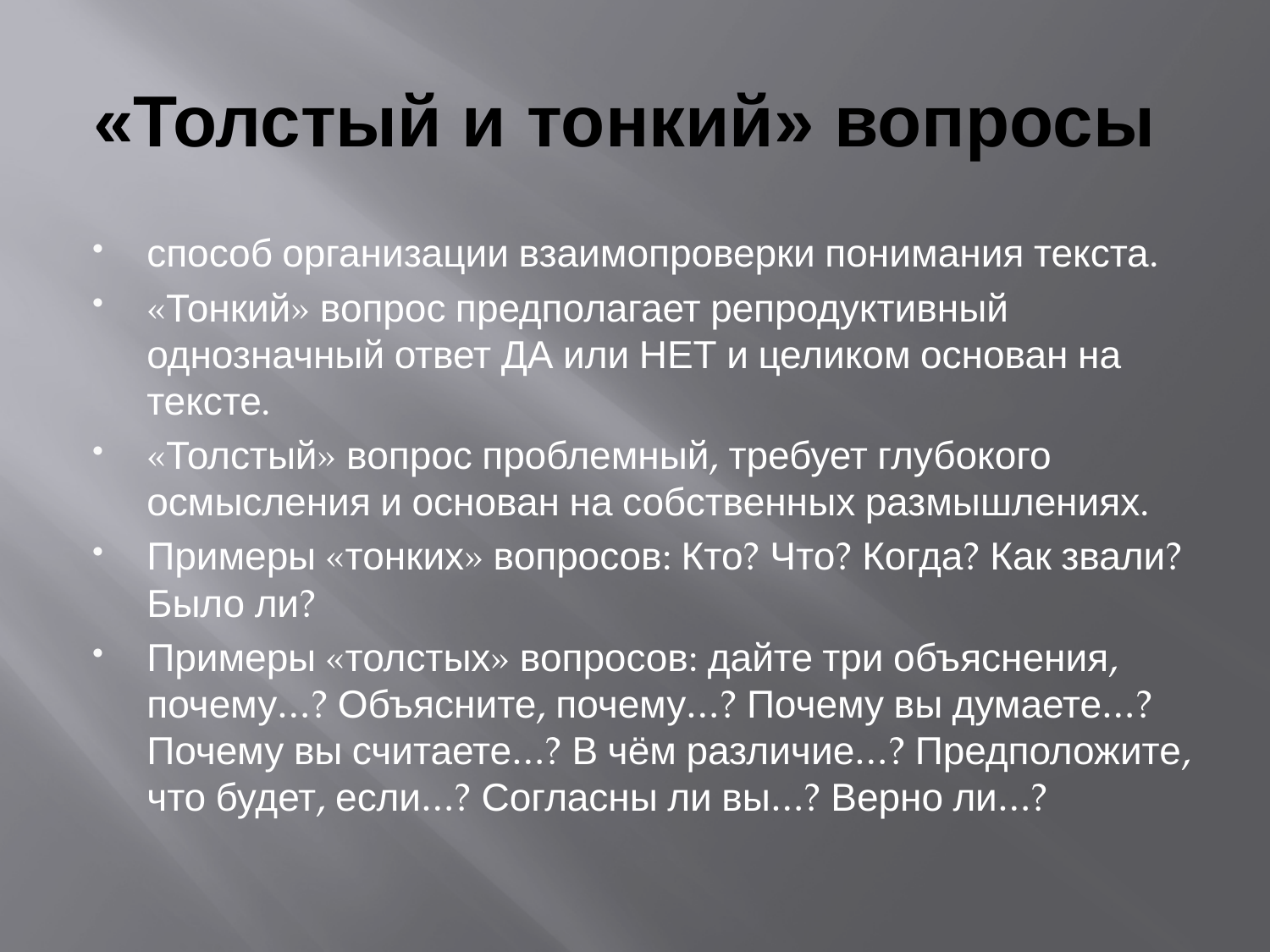

# «Толстый и тонкий» вопросы
способ организации взаимопроверки понимания текста.
«Тонкий» вопрос предполагает репродуктивный однозначный ответ ДА или НЕТ и целиком основан на тексте.
«Толстый» вопрос проблемный, требует глубокого осмысления и основан на собственных размышлениях.
Примеры «тонких» вопросов: Кто? Что? Когда? Как звали? Было ли?
Примеры «толстых» вопросов: дайте три объяснения, почему…? Объясните, почему…? Почему вы думаете…? Почему вы считаете…? В чём различие…? Предположите, что будет, если…? Согласны ли вы…? Верно ли…?